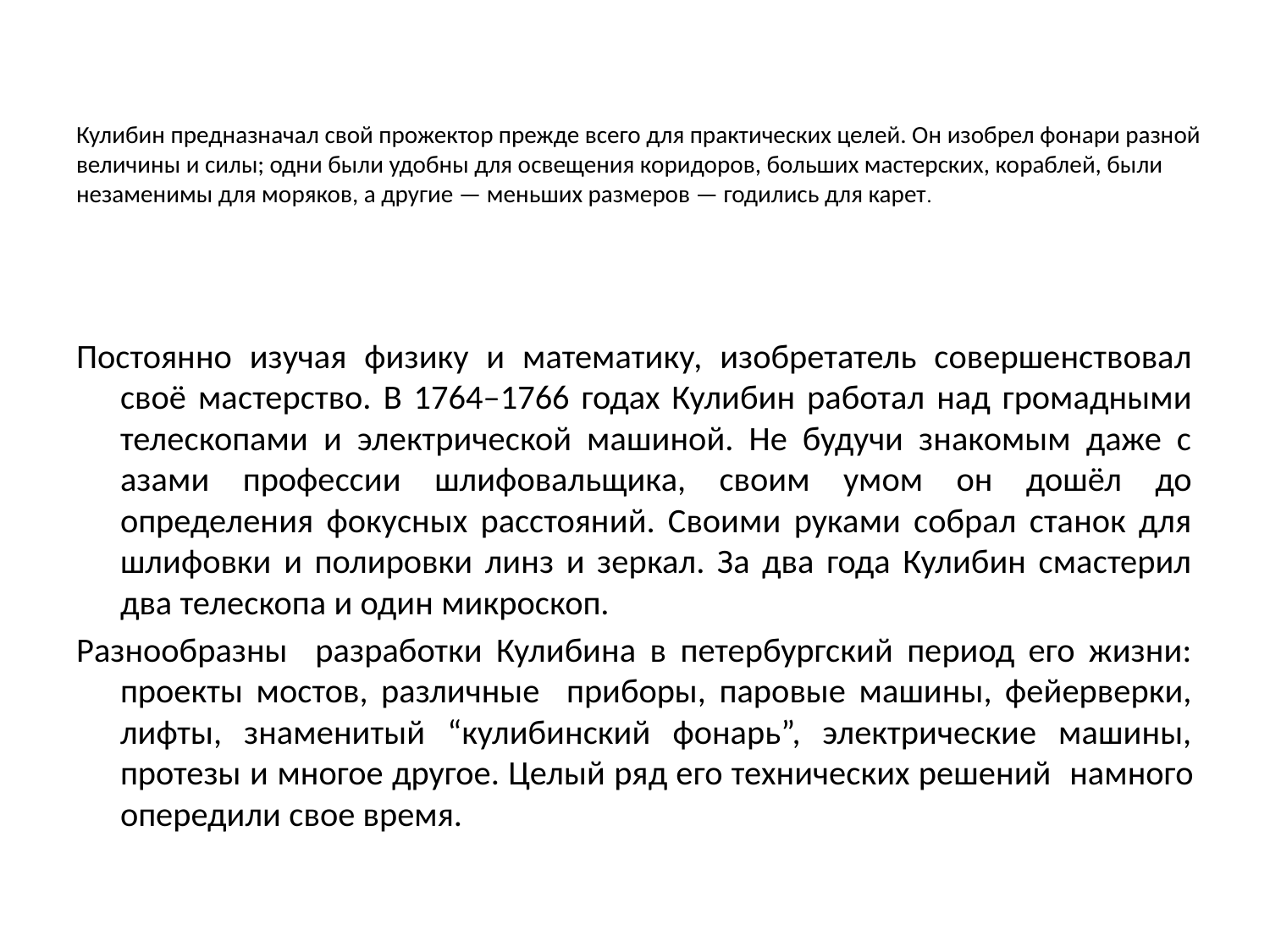

# Кулибин предназначал свой прожектор прежде всего для практических целей. Он изобрел фонари разной величины и силы; одни были удобны для освещения коридоров, больших мастерских, кораблей, были незаменимы для моряков, а другие — меньших размеров — годились для карет.
Постоянно изучая физику и математику, изобретатель совершенствовал своё мастерство. В 1764–1766 годах Кулибин работал над громадными телескопами и электрической машиной. Не будучи знакомым даже с азами профессии шлифовальщика, своим умом он дошёл до определения фокусных расстояний. Своими руками собрал станок для шлифовки и полировки линз и зеркал. За два года Кулибин смастерил два телескопа и один микроскоп.
Разнообразны  разработки Кулибина в петербургский период его жизни: проекты мостов, различные  приборы, паровые машины, фейерверки, лифты, знаменитый “кулибинский фонарь”, электрические машины, протезы и многое другое. Целый ряд его технических решений  намного опередили свое время.